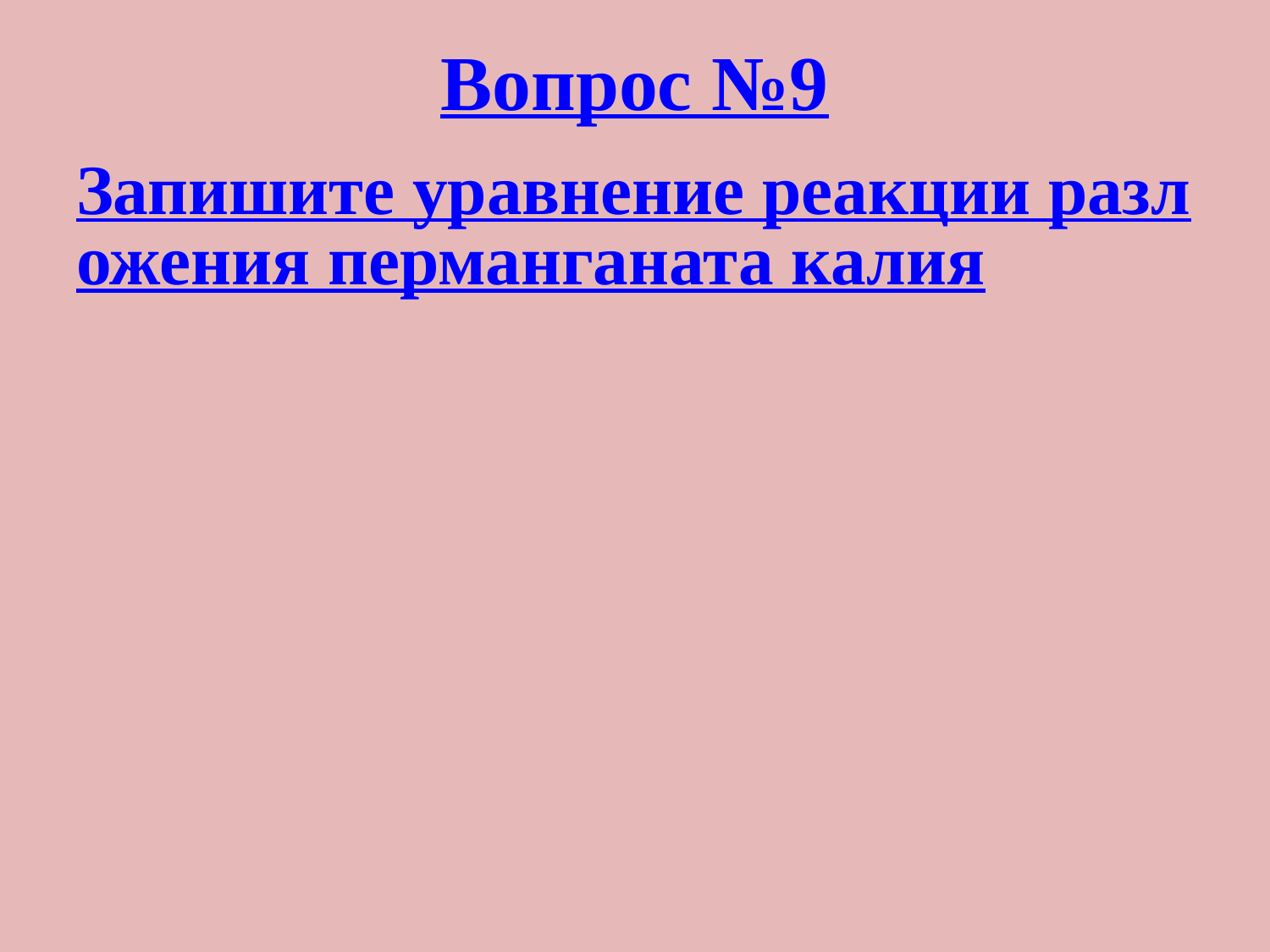

# Вопрос №9
Запишите уравнение реакции разложения перманганата калия